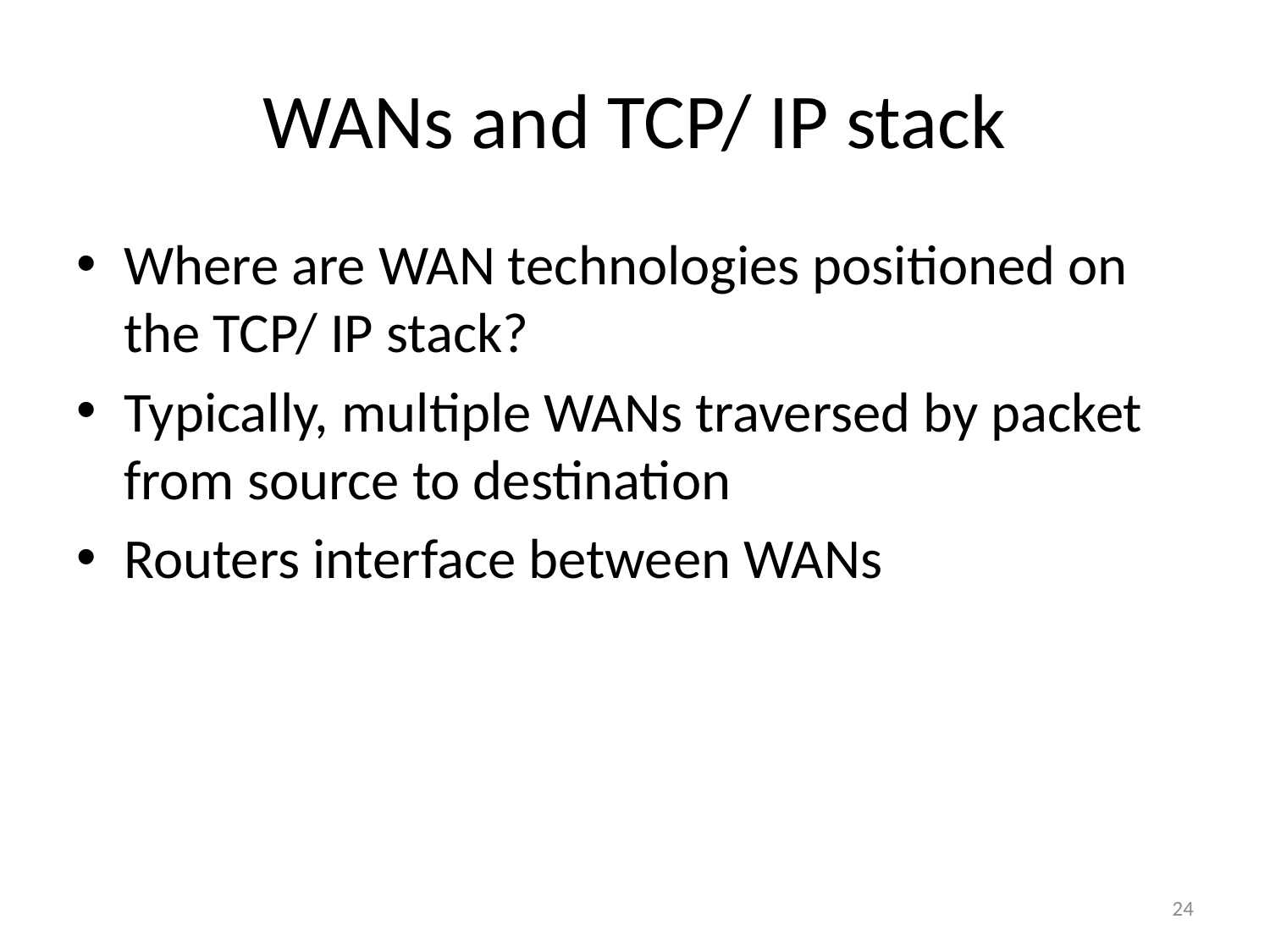

# WANs and TCP/ IP stack
Where are WAN technologies positioned on the TCP/ IP stack?
Typically, multiple WANs traversed by packet from source to destination
Routers interface between WANs

24